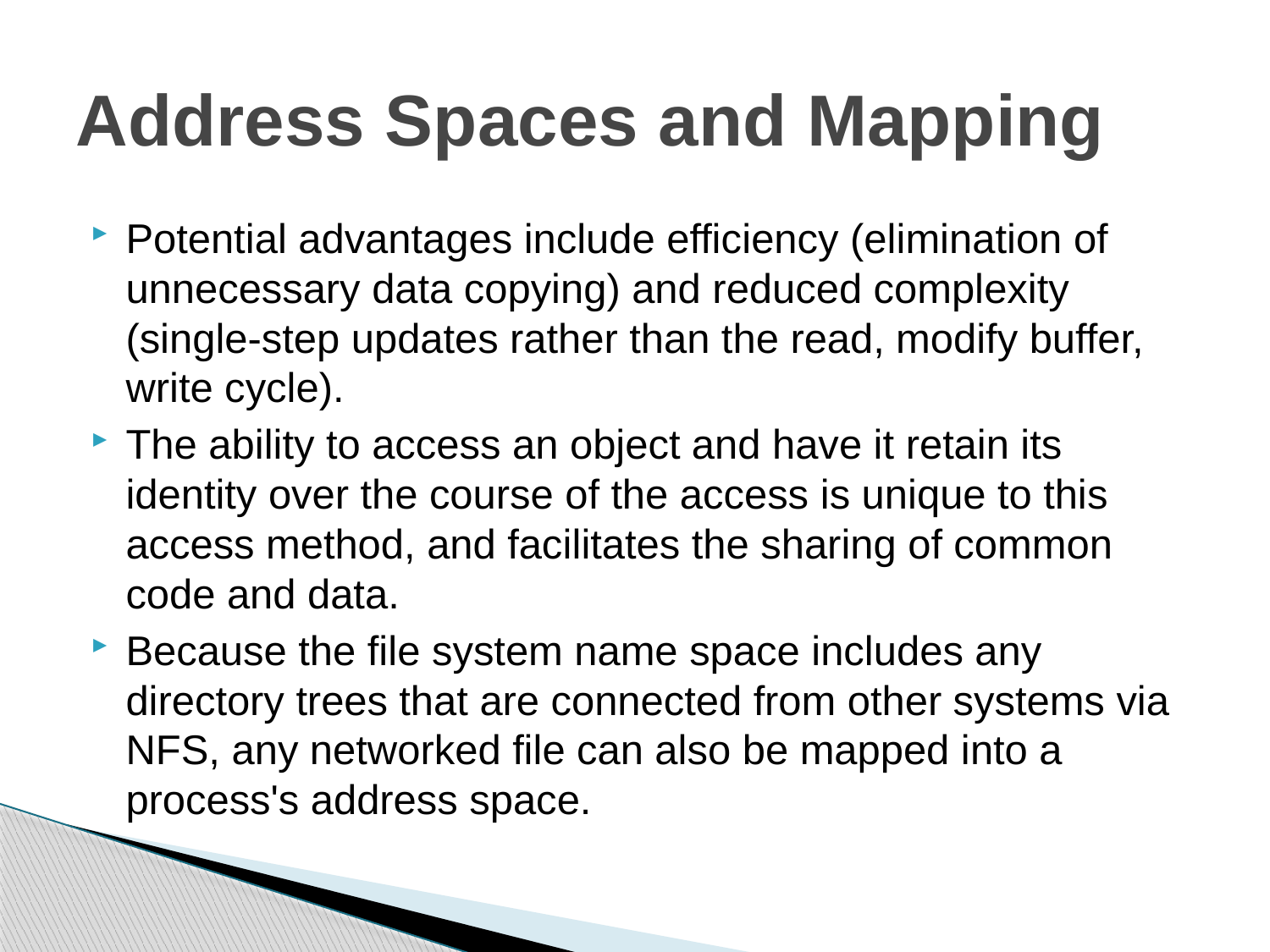

# Address Spaces and Mapping
Potential advantages include efficiency (elimination of unnecessary data copying) and reduced complexity (single-step updates rather than the read, modify buffer, write cycle).
The ability to access an object and have it retain its identity over the course of the access is unique to this access method, and facilitates the sharing of common code and data.
Because the file system name space includes any directory trees that are connected from other systems via NFS, any networked file can also be mapped into a process's address space.